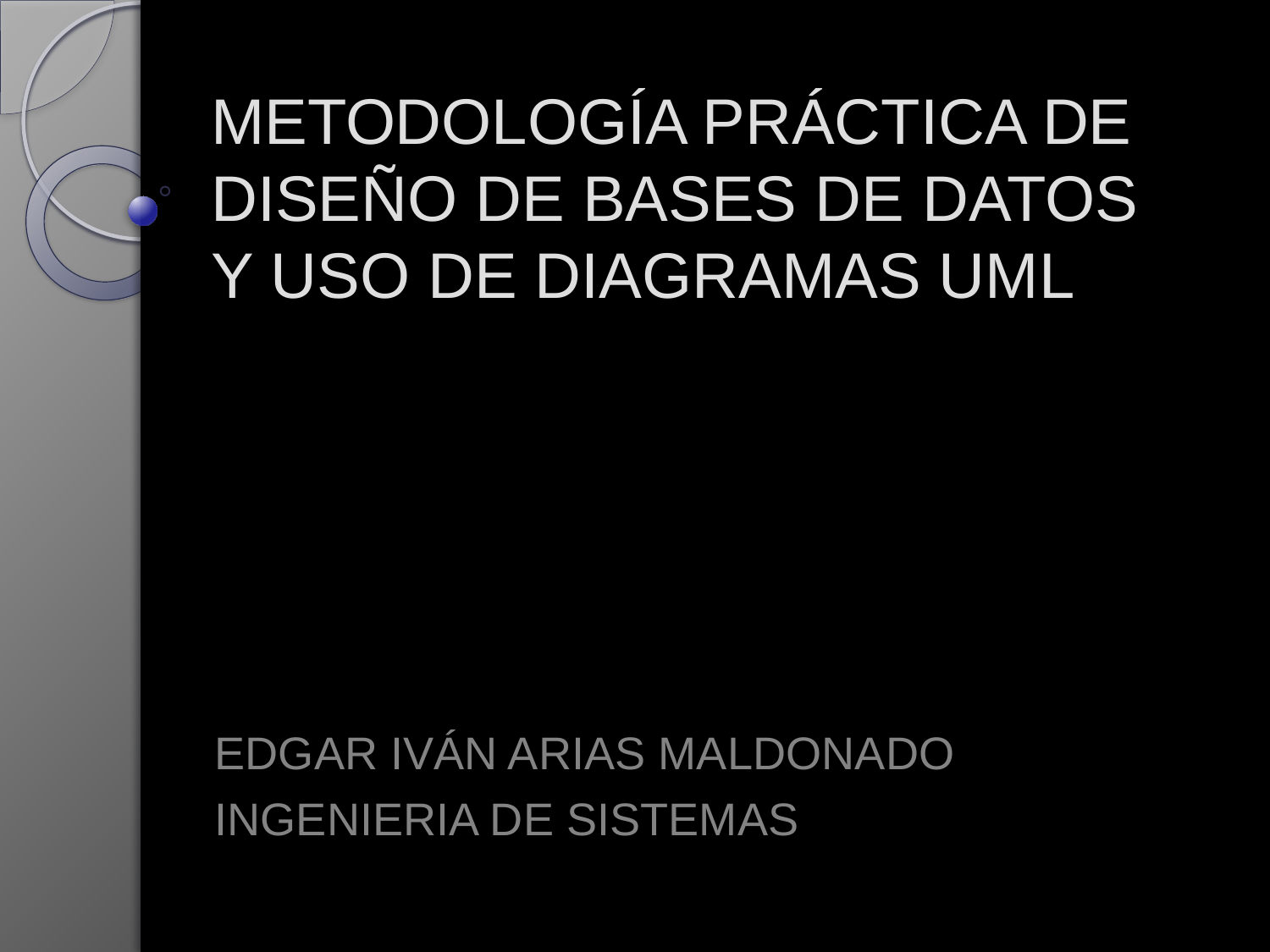

# METODOLOGÍA PRÁCTICA DE DISEÑO DE BASES DE DATOS  Y USO DE DIAGRAMAS UML
EDGAR IVÁN ARIAS MALDONADO
INGENIERIA DE SISTEMAS